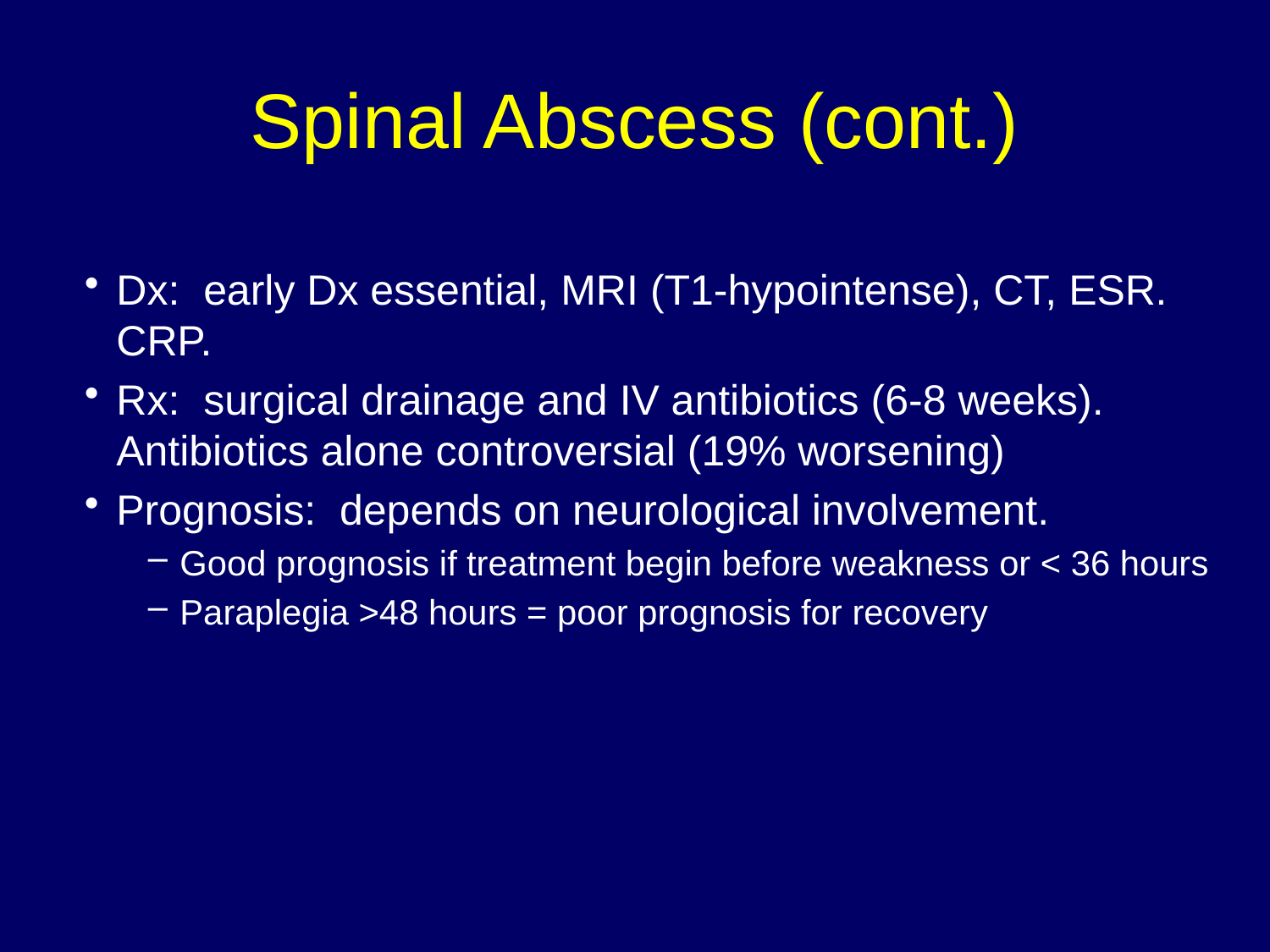

# Spinal Abscess (cont.)
Dx:  early Dx essential, MRI (T1-hypointense), CT, ESR. CRP.
Rx:  surgical drainage and IV antibiotics (6-8 weeks).  Antibiotics alone controversial (19% worsening)
Prognosis:  depends on neurological involvement.
Good prognosis if treatment begin before weakness or < 36 hours
Paraplegia >48 hours = poor prognosis for recovery